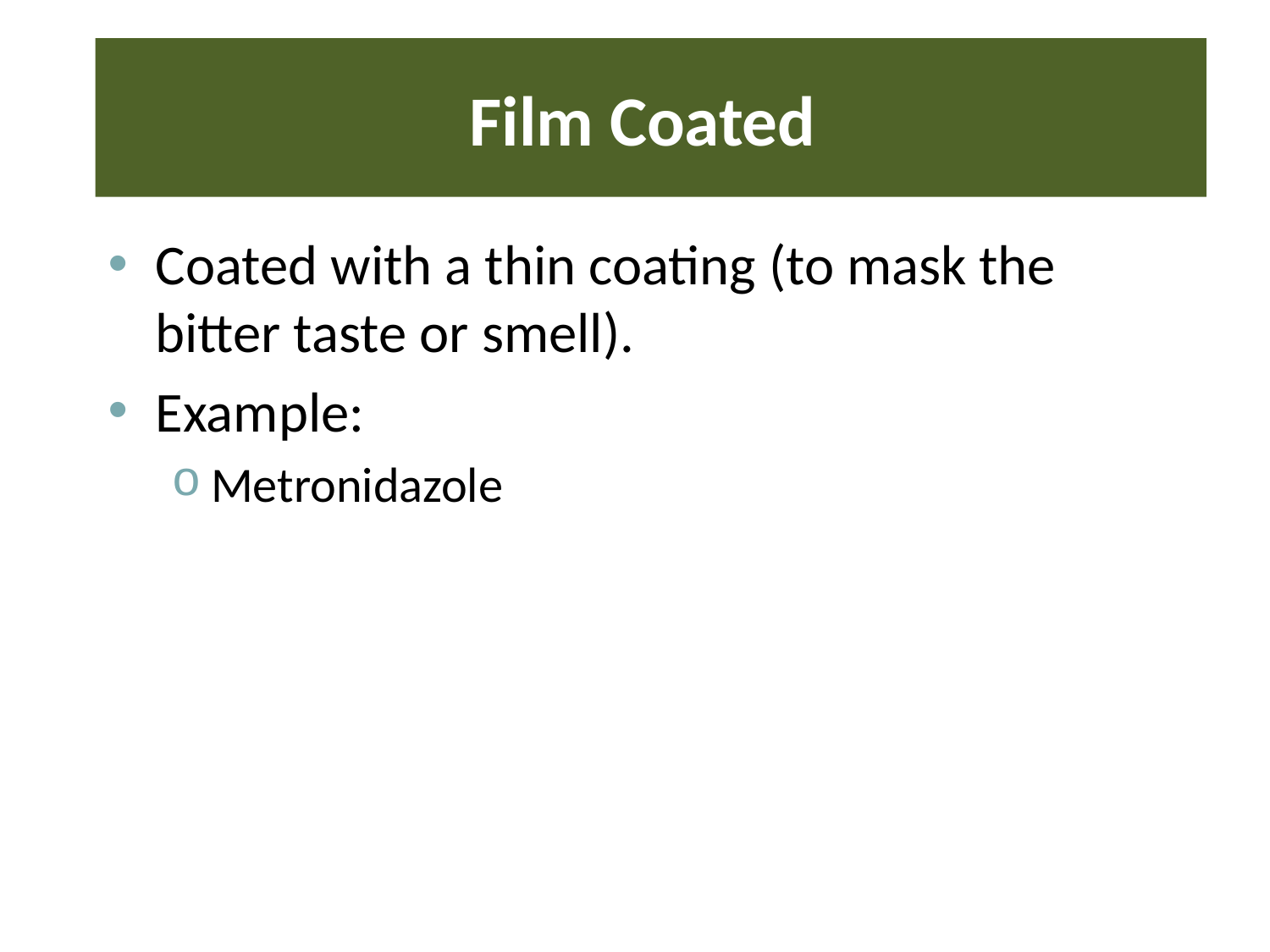

# Film Coated
Coated with a thin coating (to mask the bitter taste or smell).
Example:
Metronidazole